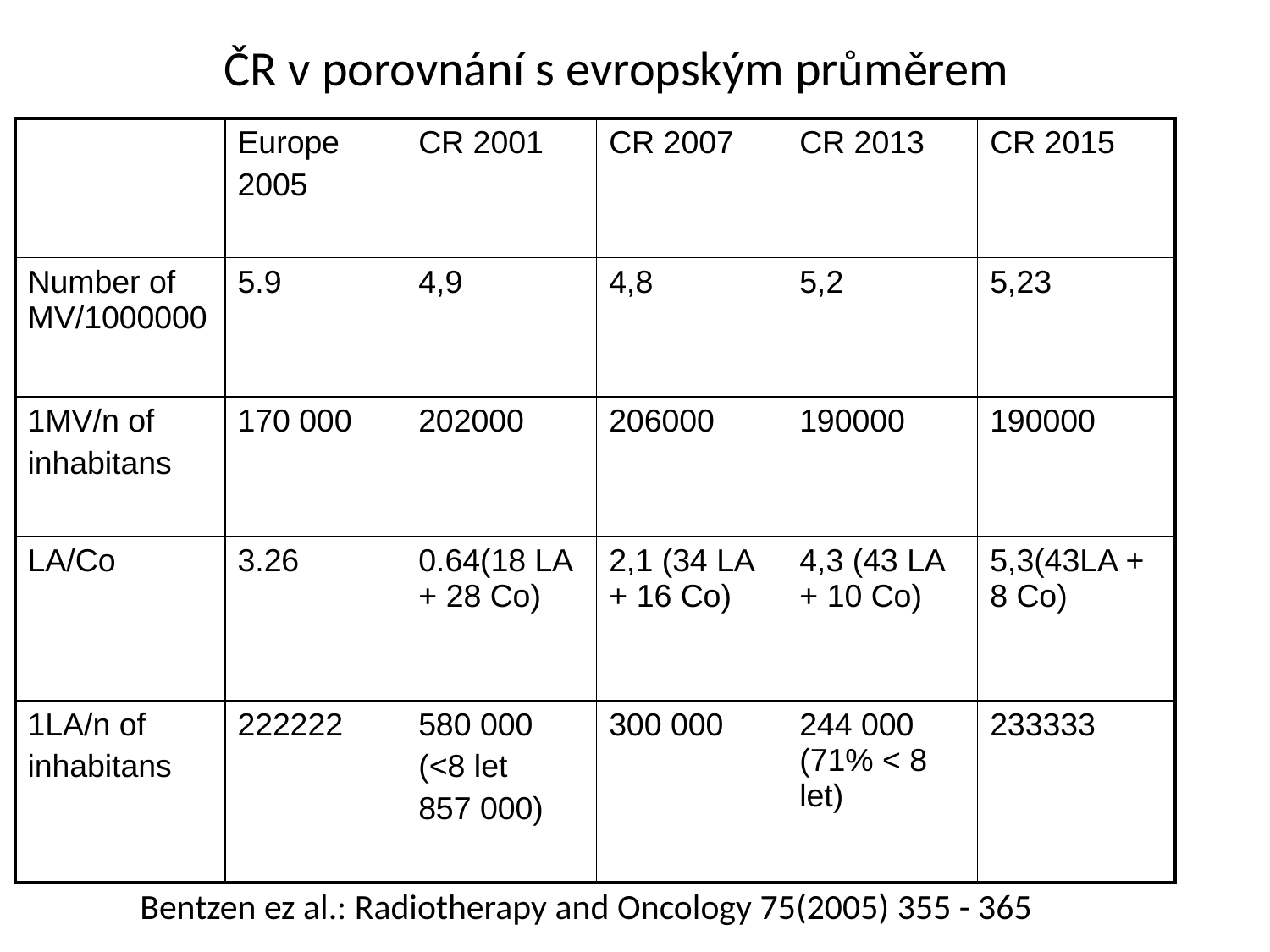

# ČR v porovnání s evropským průměrem
|  | Europe 2005 | CR 2001 | CR 2007 | CR 2013 | CR 2015 |
| --- | --- | --- | --- | --- | --- |
| Number of MV/1000000 | 5.9 | 4,9 | 4,8 | 5,2 | 5,23 |
| 1MV/n of inhabitans | 170 000 | 202000 | 206000 | 190000 | 190000 |
| LA/Co | 3.26 | 0.64(18 LA + 28 Co) | 2,1 (34 LA + 16 Co) | 4,3 (43 LA + 10 Co) | 5,3(43LA + 8 Co) |
| 1LA/n of inhabitans | 222222 | 580 000 (<8 let 857 000) | 300 000 | 244 000 (71% < 8 let) | 233333 |
Bentzen ez al.: Radiotherapy and Oncology 75(2005) 355 - 365